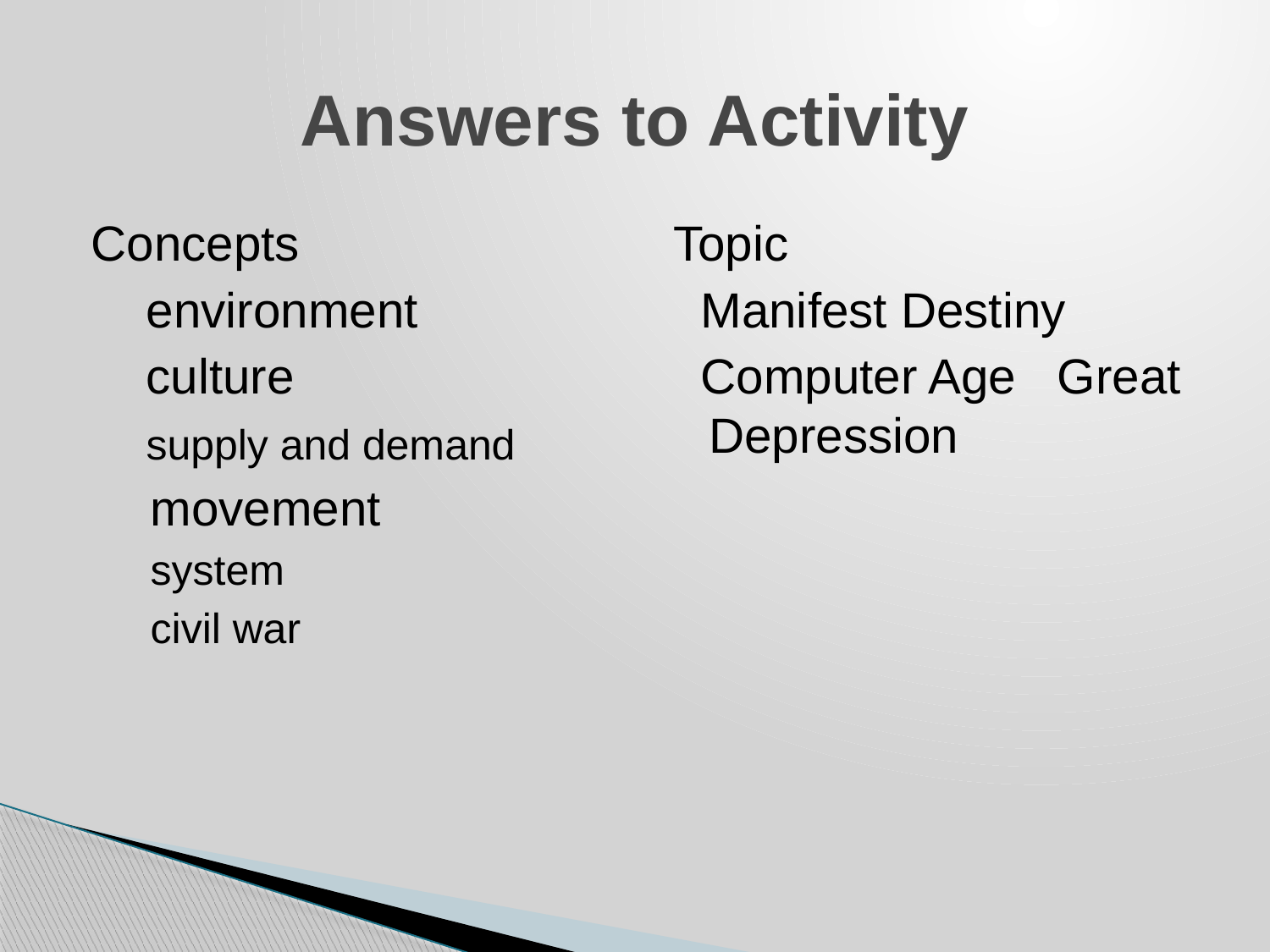

# Answers to Activity
Concepts
    environment
    culture
    supply and demand
     movement
     system
     civil war
Topic
  Manifest Destiny
  Computer Age   Great Depression